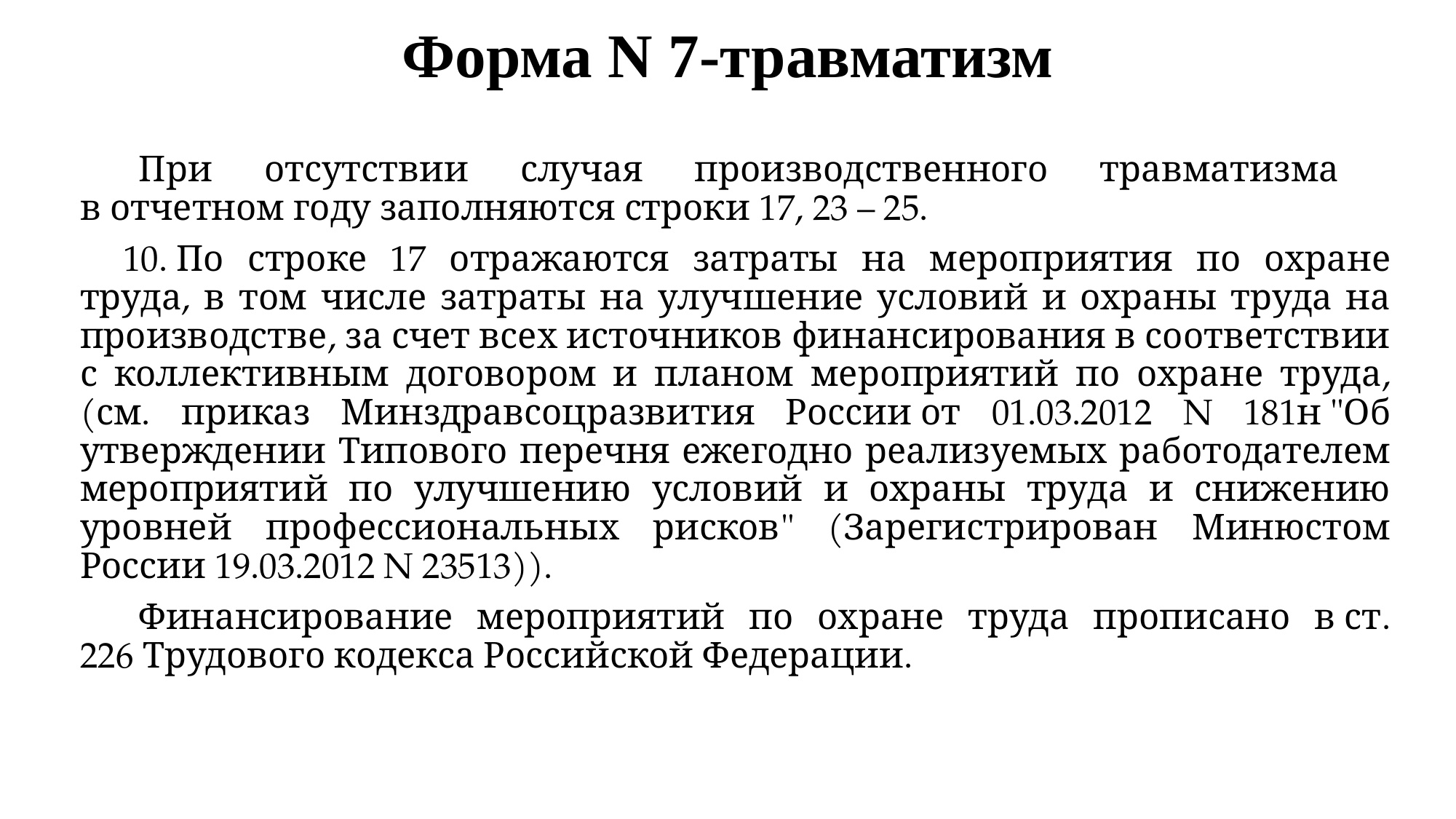

# Форма N 7-травматизм
При отсутствии случая производственного травматизма
в отчетном году заполняются строки 17, 23 – 25.
По строке 17 отражаются затраты на мероприятия по охране труда, в том числе затраты на улучшение условий и охраны труда на производстве, за счет всех источников финансирования в соответствии с коллективным договором и планом мероприятий по охране труда, (см. приказ Минздравсоцразвития России от 01.03.2012 N 181н "Об утверждении Типового перечня ежегодно реализуемых работодателем мероприятий по улучшению условий и охраны труда и снижению уровней профессиональных рисков" (Зарегистрирован Минюстом России 19.03.2012 N 23513)).
Финансирование мероприятий по охране труда прописано в ст. 226 Трудового кодекса Российской Федерации.